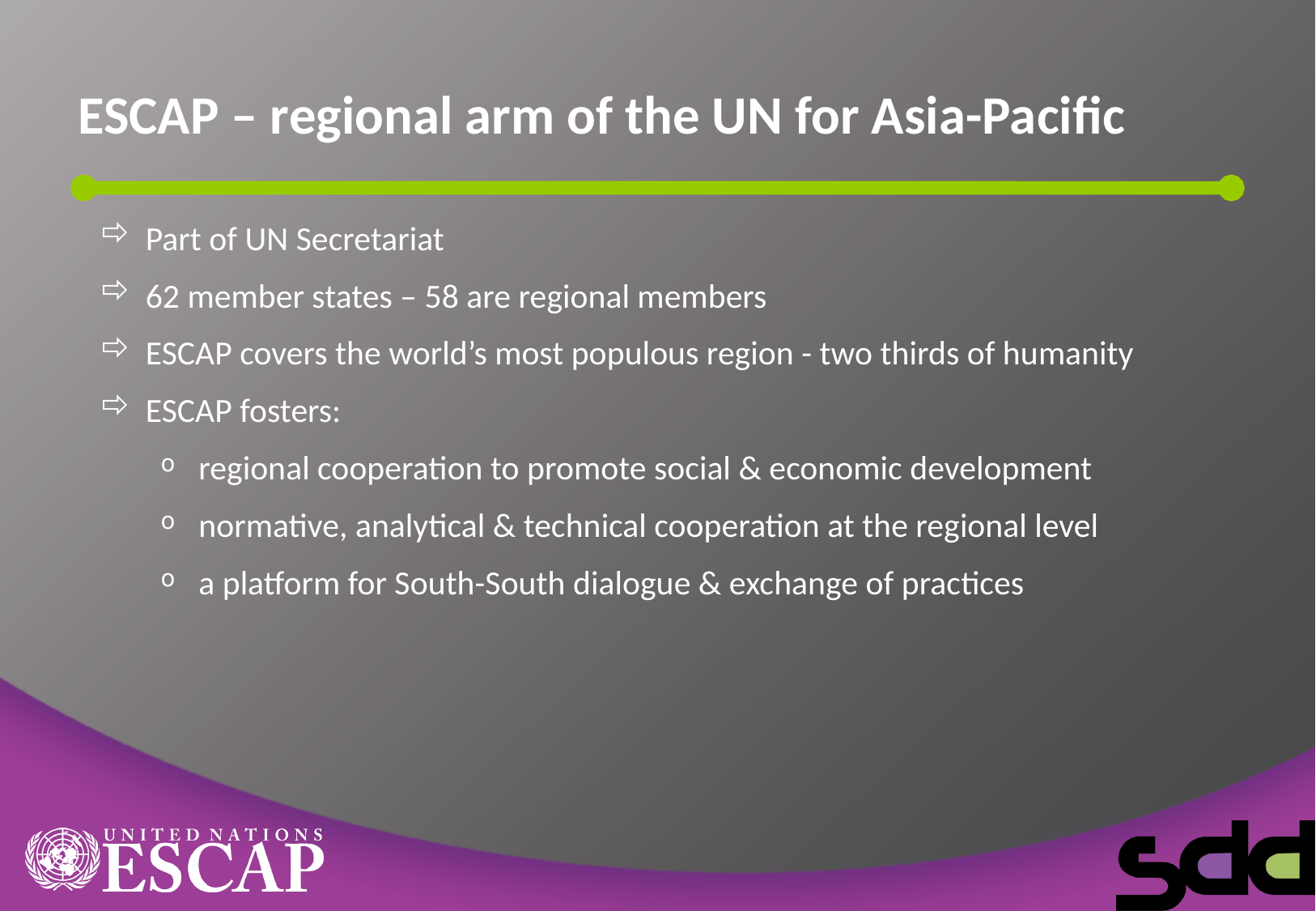

ESCAP – regional arm of the UN for Asia-Pacific
Part of UN Secretariat
62 member states – 58 are regional members
ESCAP covers the world’s most populous region - two thirds of humanity
ESCAP fosters:
regional cooperation to promote social & economic development
normative, analytical & technical cooperation at the regional level
a platform for South-South dialogue & exchange of practices